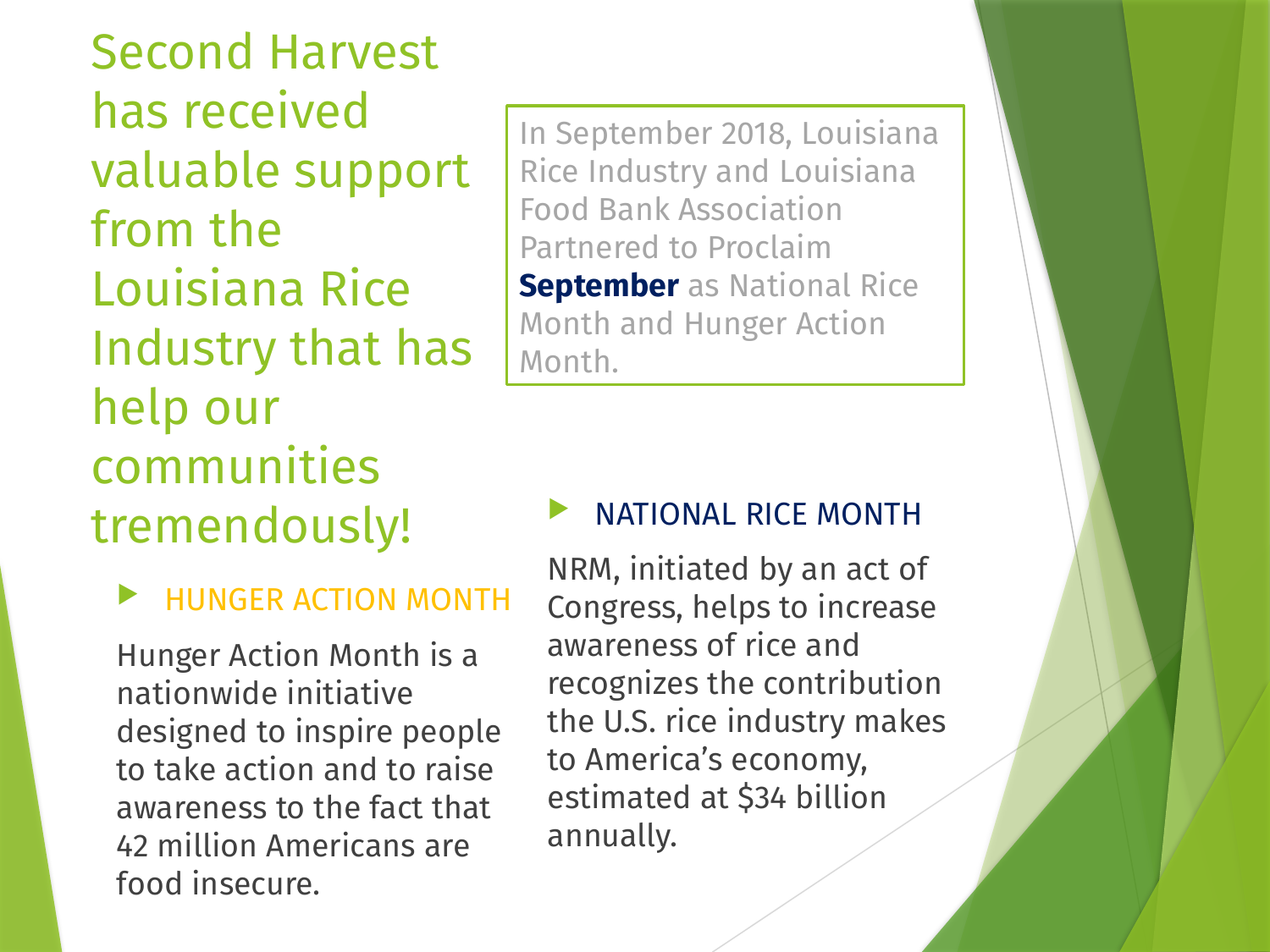

Second Harvest has received valuable support from the Louisiana Rice Industry that has help our communities tremendously!
In September 2018, Louisiana Rice Industry and Louisiana Food Bank Association Partnered to Proclaim September as National Rice Month and Hunger Action Month.
NATIONAL RICE MONTH
NRM, initiated by an act of Congress, helps to increase awareness of rice and recognizes the contribution the U.S. rice industry makes to America’s economy, estimated at $34 billion annually.
HUNGER ACTION MONTH
Hunger Action Month is a nationwide initiative designed to inspire people to take action and to raise awareness to the fact that 42 million Americans are food insecure.